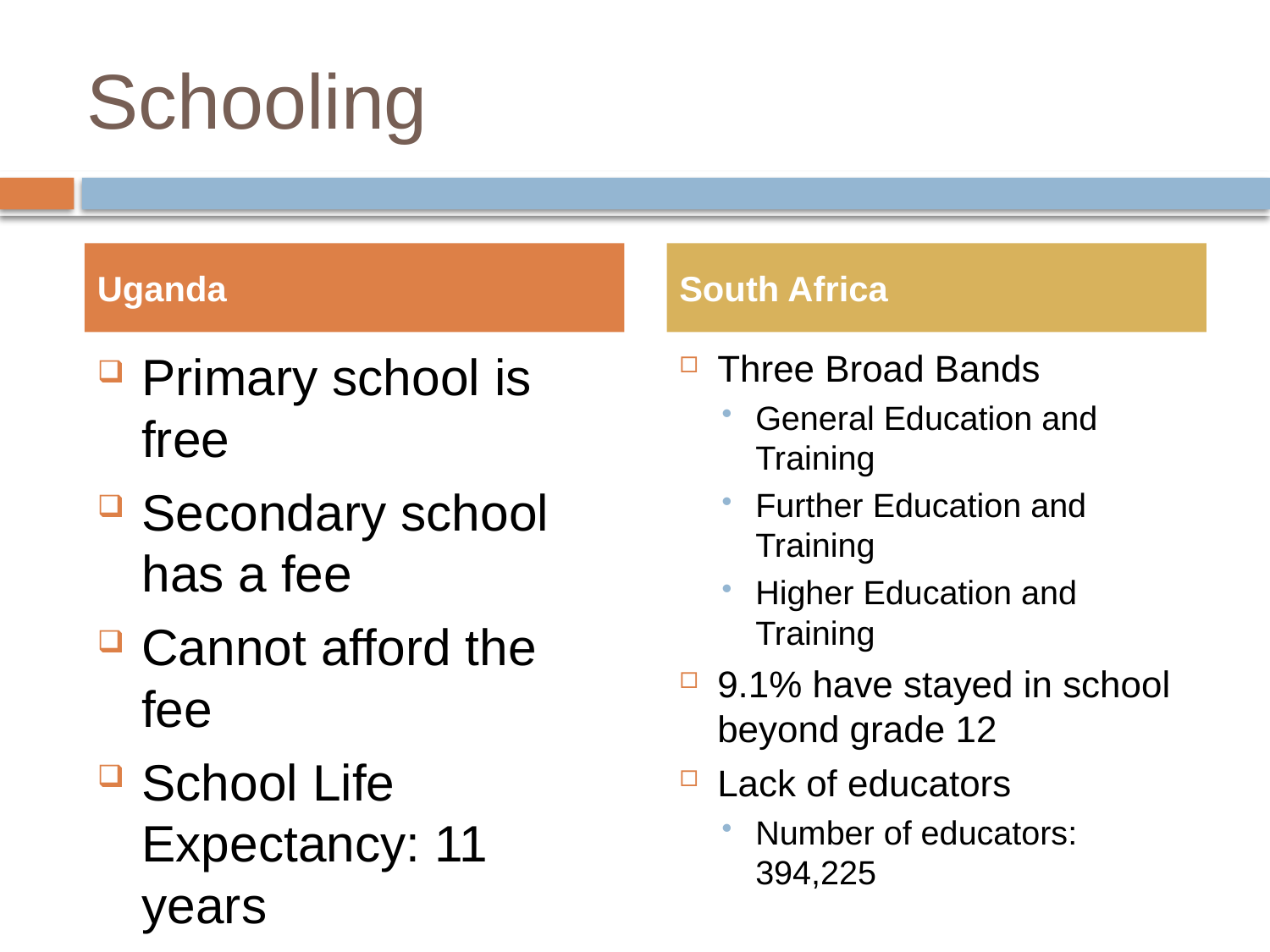

# Schooling
Uganda
South Africa
Primary school is free
Secondary school has a fee
Cannot afford the fee
School Life Expectancy: 11 years
Three Broad Bands
General Education and Training
Further Education and Training
Higher Education and Training
9.1% have stayed in school beyond grade 12
Lack of educators
Number of educators: 394,225